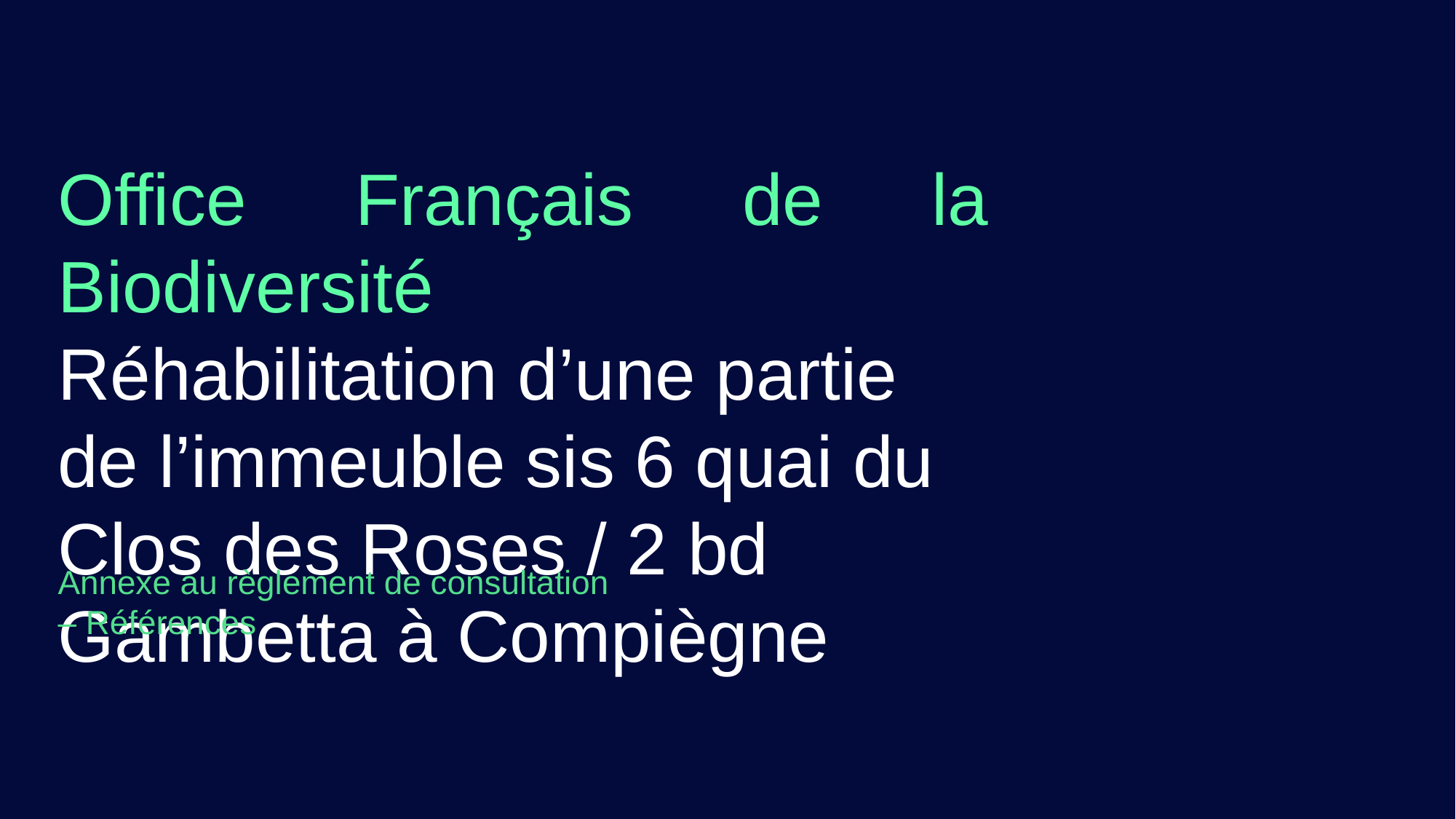

Office Français de la Biodiversité
Réhabilitation d’une partie de l’immeuble sis 6 quai du Clos des Roses / 2 bd Gambetta à Compiègne
Annexe au règlement de consultation
– Références